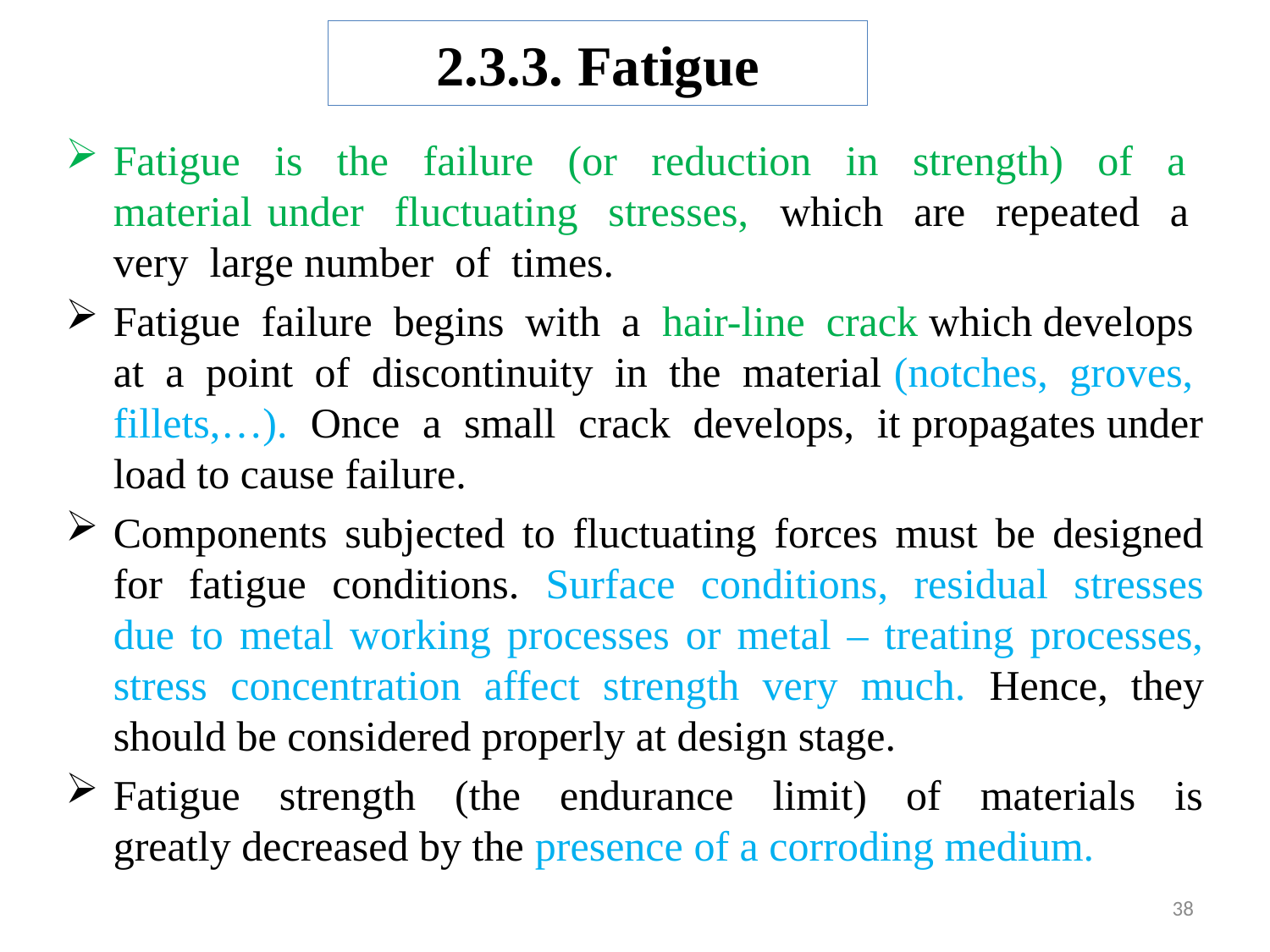

# 2.3.3. Fatigue
Fatigue  is  the  failure  (or  reduction  in  strength)  of  a  material under  fluctuating  stresses,  which  are  repeated  a  very  large number  of  times.
Fatigue  failure  begins  with  a  hair-line  crack which develops  at  a  point  of  discontinuity  in  the  material (notches,  groves,  fillets,…).  Once  a  small  crack  develops,  it propagates under load to cause failure.
Components subjected to fluctuating forces must be designed for  fatigue  conditions.  Surface  conditions,  residual  stresses due to metal working processes or metal – treating processes, stress  concentration  affect  strength  very  much.  Hence,  they should be considered properly at design stage.
Fatigue  strength  (the  endurance  limit)  of  materials  is greatly decreased by the presence of a corroding medium.
38